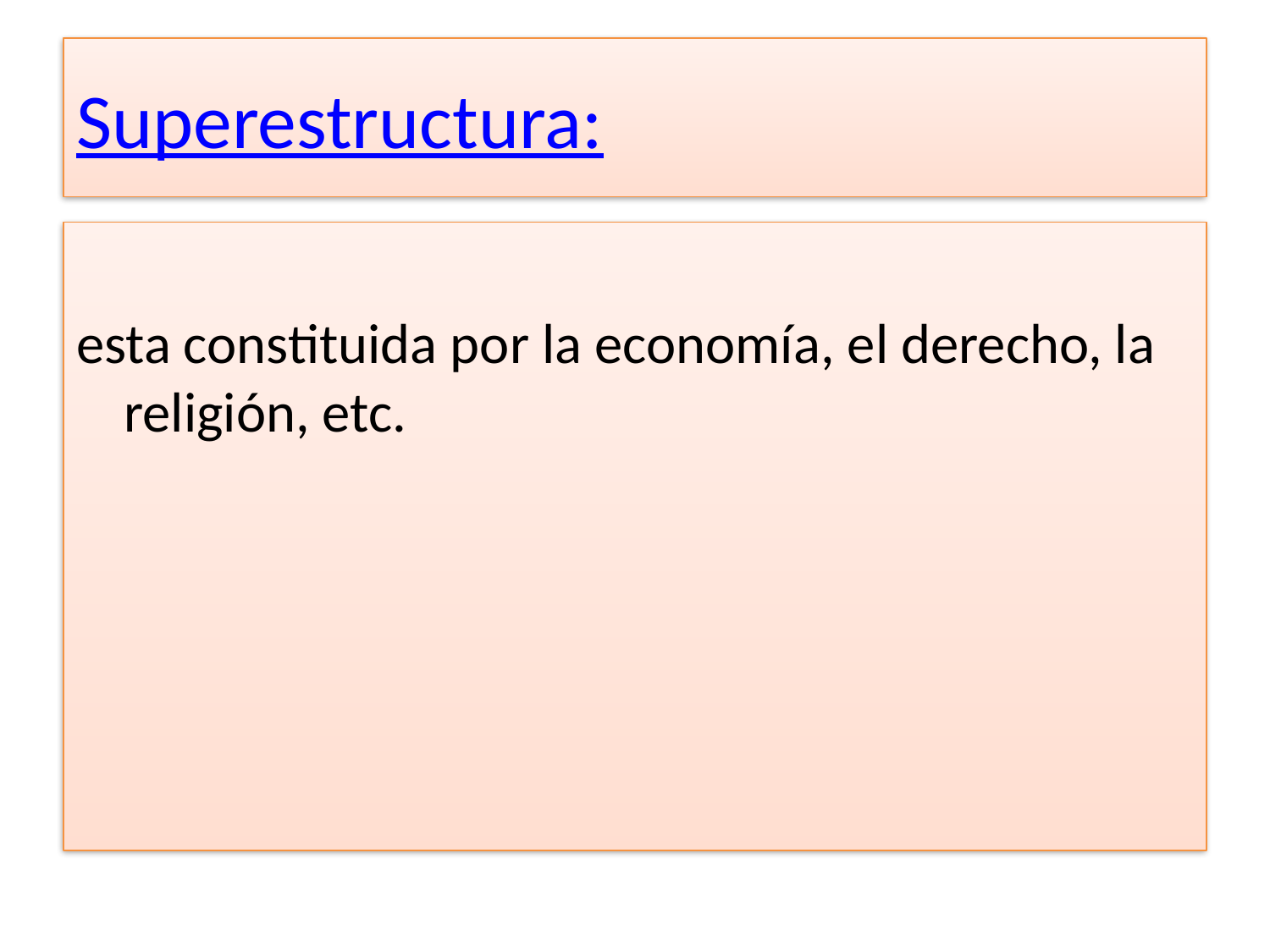

# Superestructura:

esta constituida por la economía, el derecho, la religión, etc.